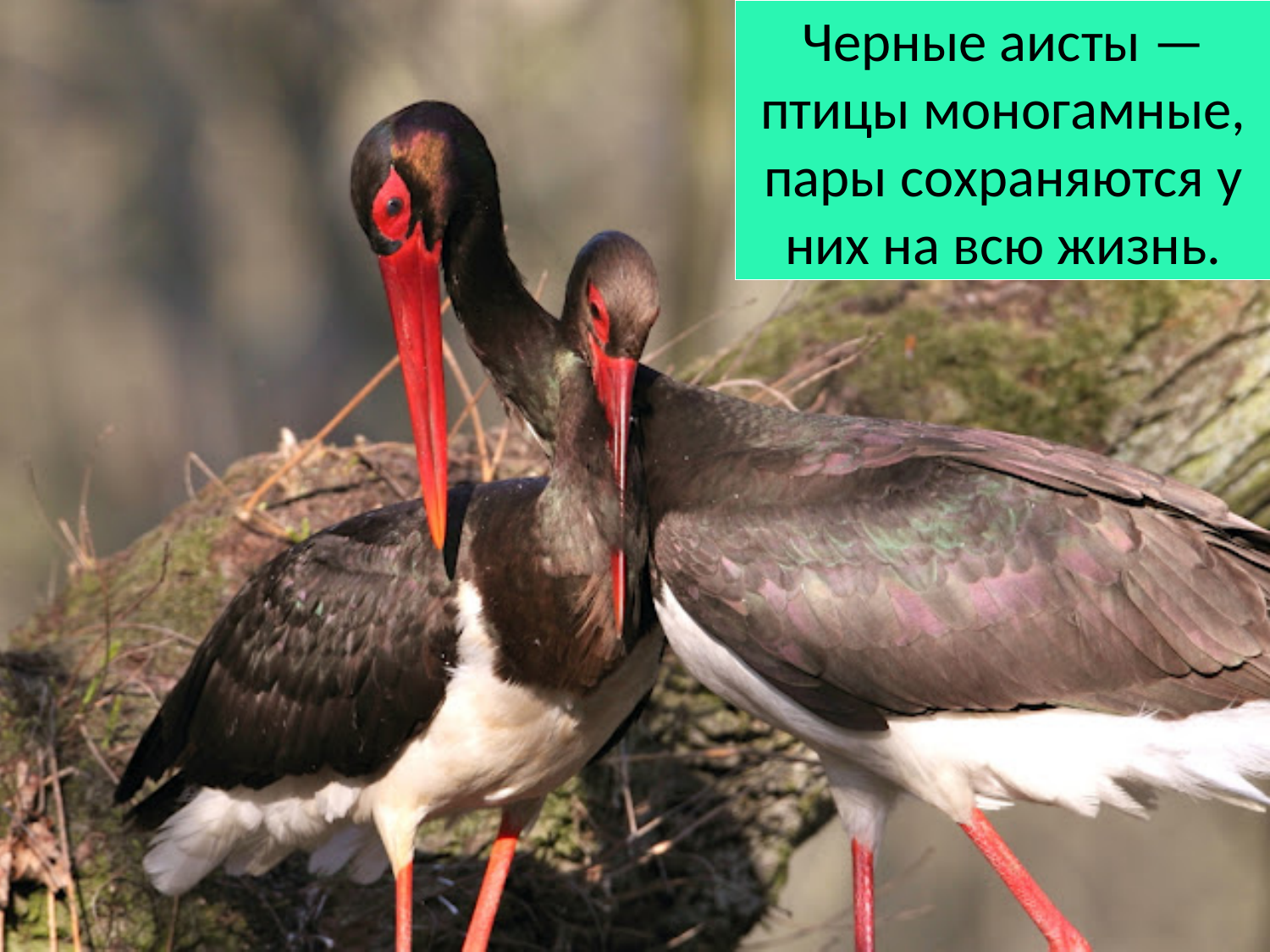

Черные аисты — птицы моногамные, пары сохраняются у них на всю жизнь.